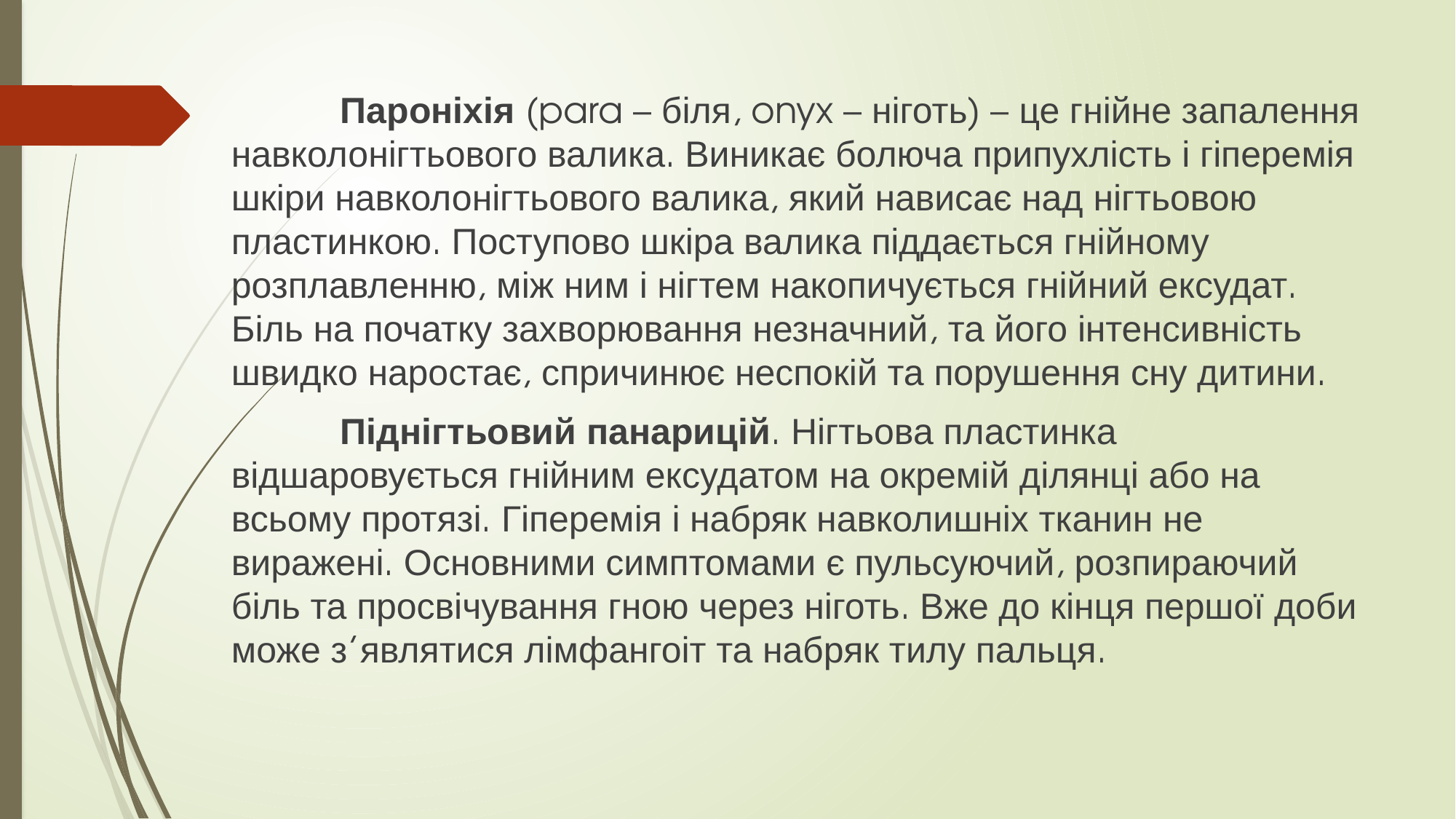

Пароніхія (para – біля, onyx – ніготь) – це гнійне запалення навколонігтьового валика. Виникає болюча припухлість і гіперемія шкіри навколонігтьового валика, який нависає над нігтьовою пластинкою. Поступово шкіра валика піддається гнійному розплавленню, між ним і нігтем накопичується гнійний ексудат. Біль на початку захворювання незначний, та його інтенсивність швидко наростає, спричинює неспокій та порушення сну дитини.
	Піднігтьовий панарицій. Нігтьова пластинка відшаровується гнійним ексудатом на окремій ділянці або на всьому протязі. Гіперемія і набряк навколишніх тканин не виражені. Основними симптомами є пульсуючий, розпираючий біль та просвічування гною через ніготь. Вже до кінця першої доби може з’являтися лімфангоіт та набряк тилу пальця.